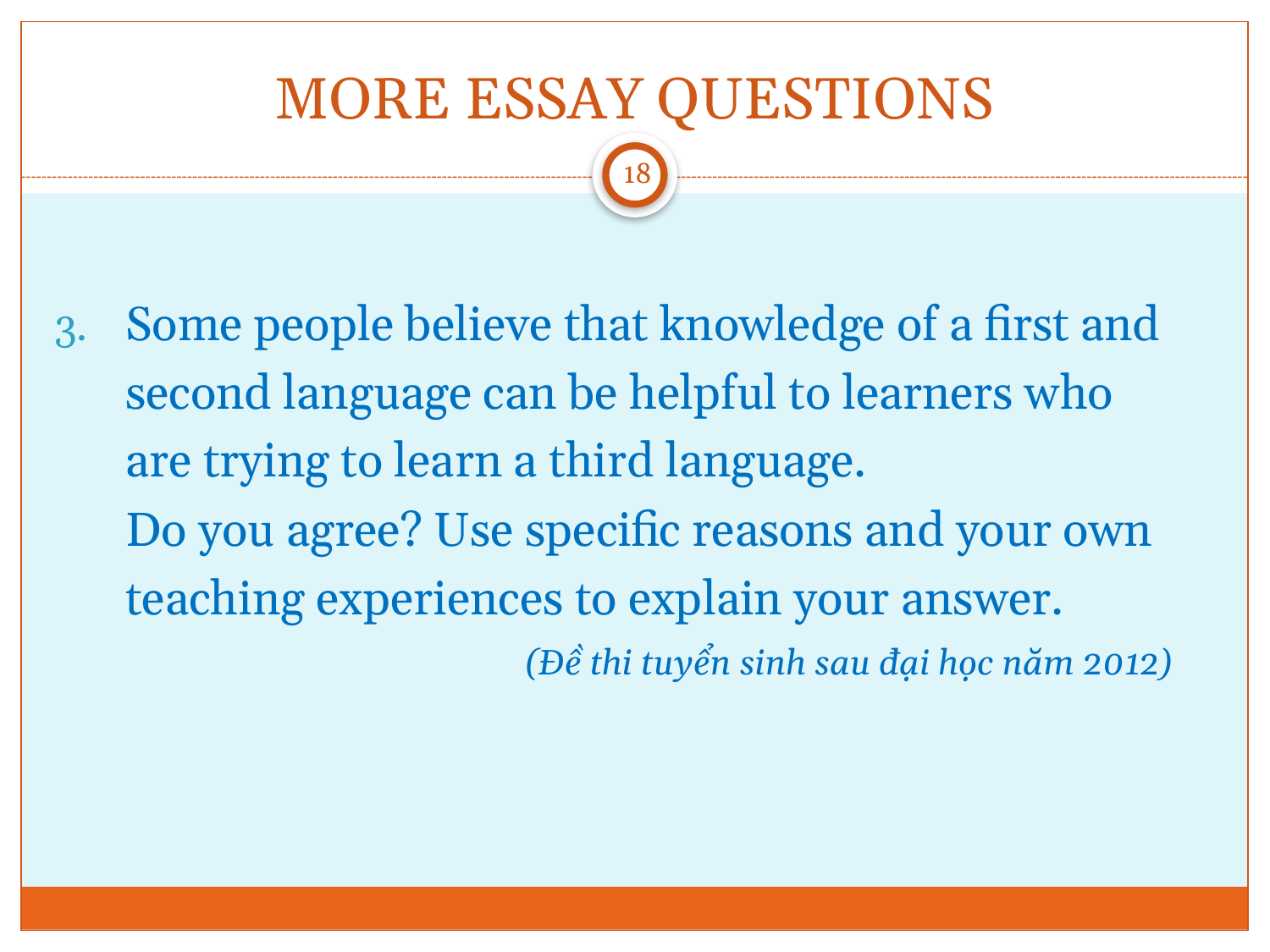

# MORE ESSAY QUESTIONS
18
Some people believe that knowledge of a first and second language can be helpful to learners who are trying to learn a third language.
Do you agree? Use specific reasons and your own teaching experiences to explain your answer.
(Đề thi tuyển sinh sau đại học năm 2012)